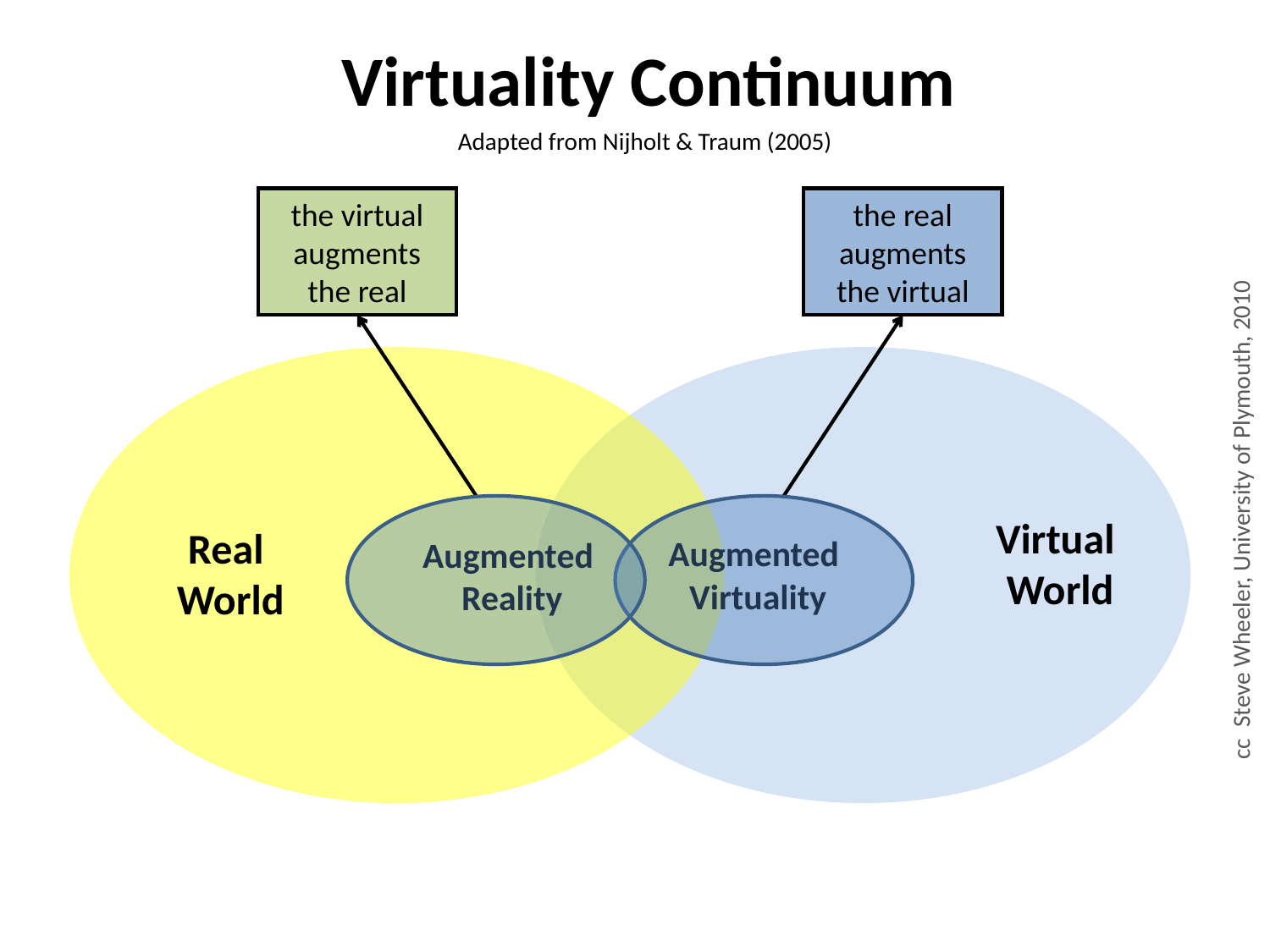

Virtuality Continuum
Adapted from Nijholt & Traum (2005)
the virtual augments the real
the real augments the virtual

cc  Steve Wheeler, University of Plymouth, 2010
Virtual
World
Real
World
Augmented
Virtuality
Augmented
Reality